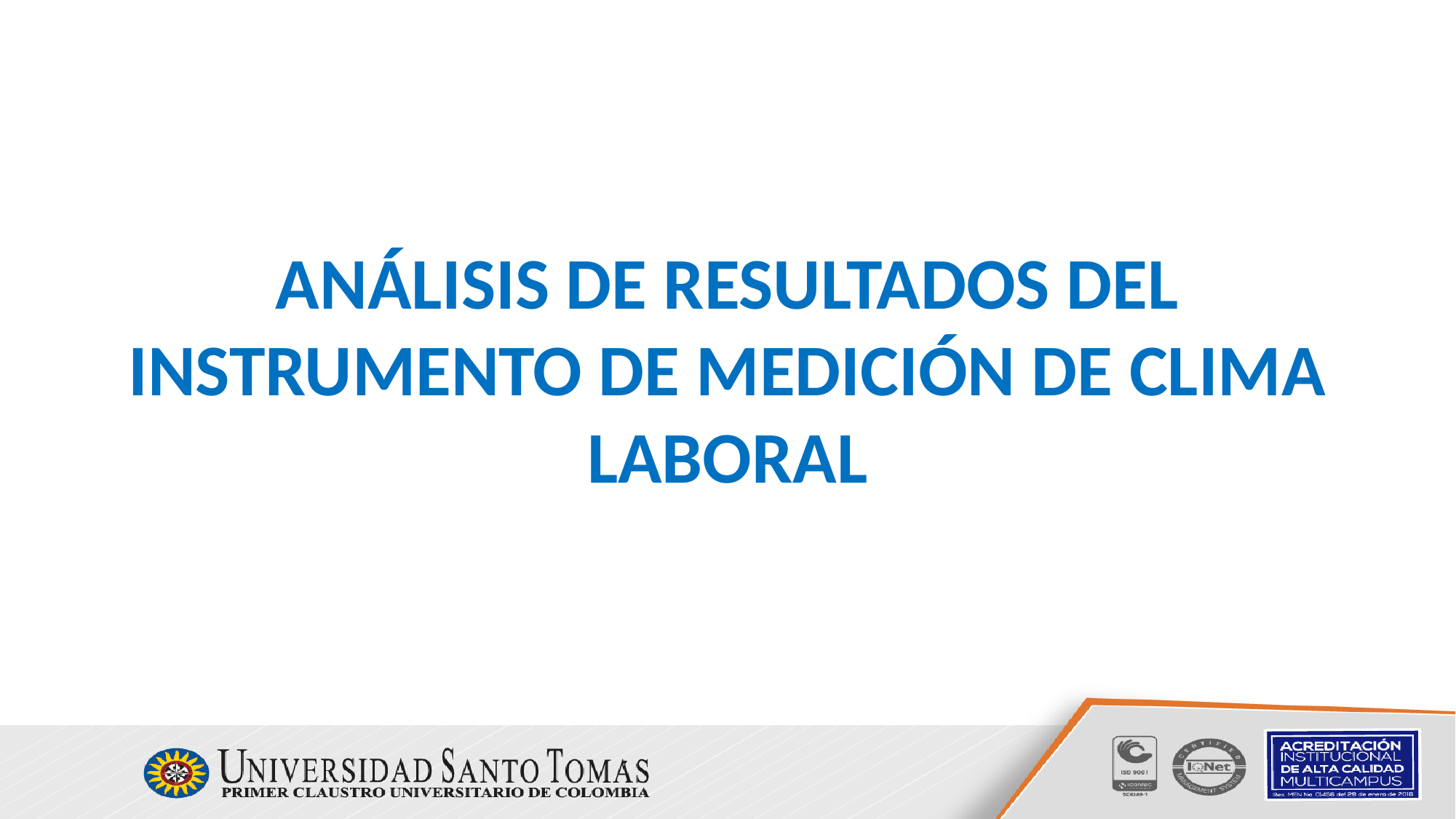

# ANÁLISIS DE RESULTADOS DEL INSTRUMENTO DE MEDICIÓN DE CLIMA LABORAL